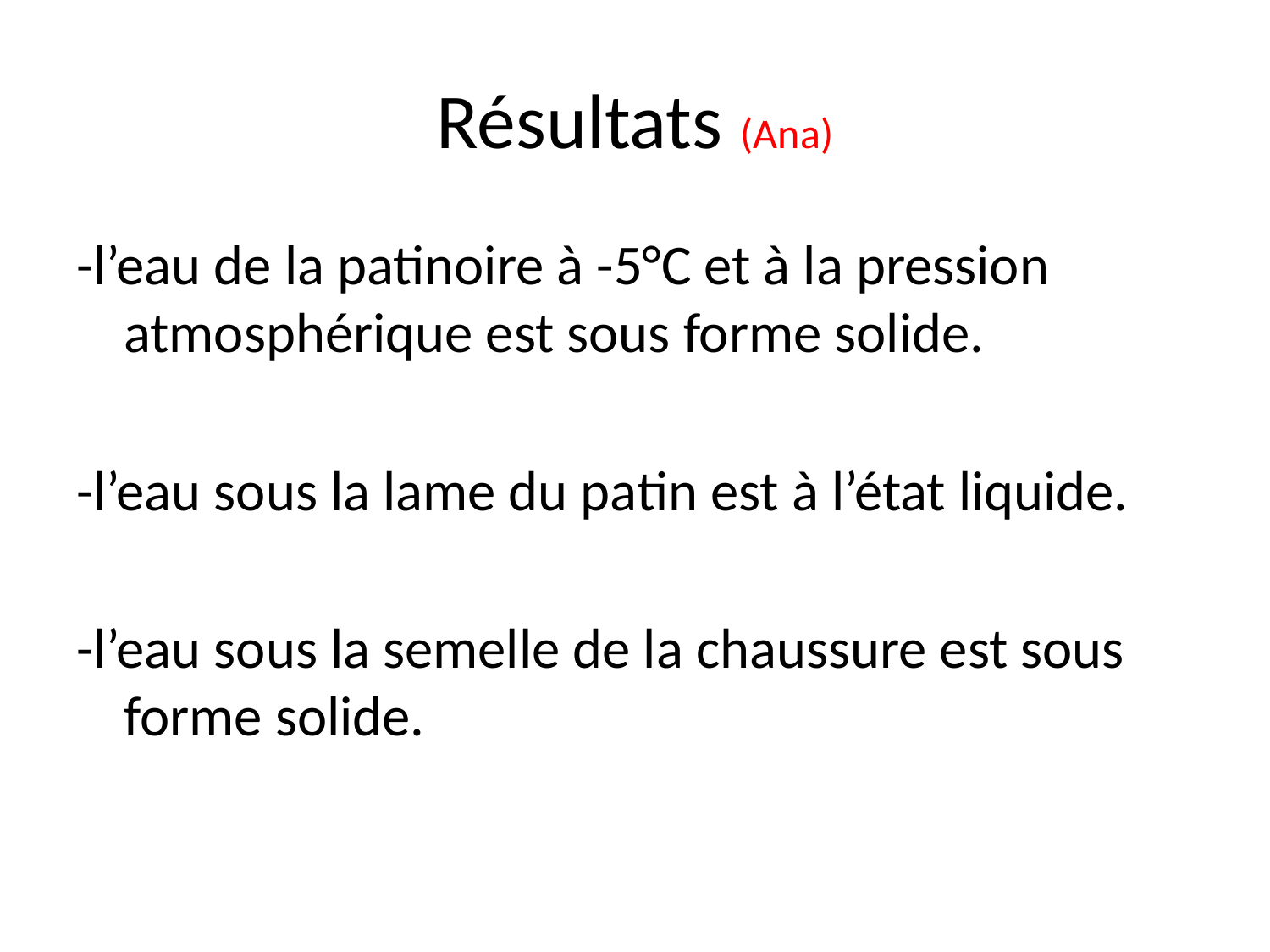

# Résultats (Ana)
-l’eau de la patinoire à -5°C et à la pression atmosphérique est sous forme solide.

-l’eau sous la lame du patin est à l’état liquide.

-l’eau sous la semelle de la chaussure est sous forme solide.